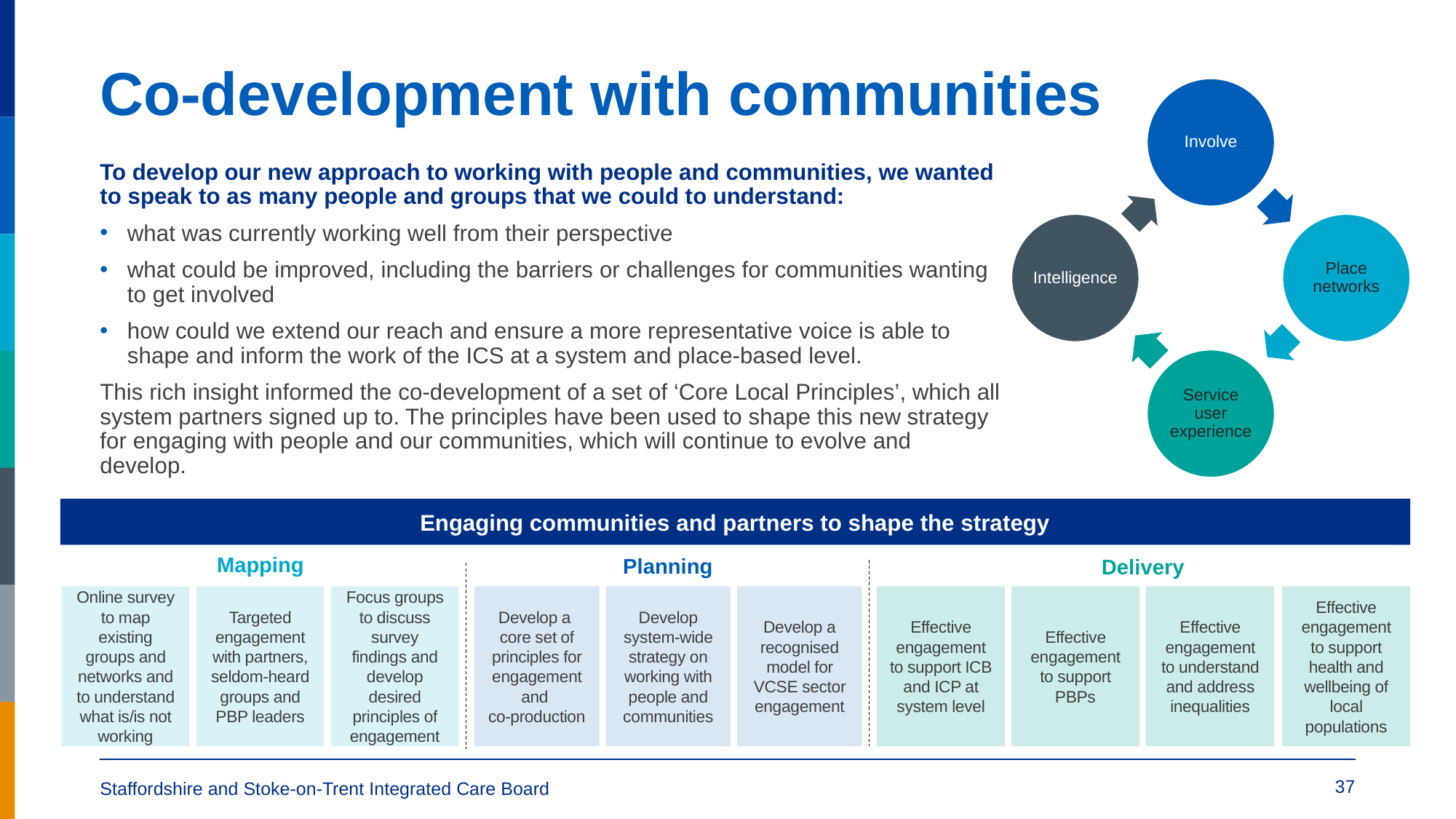

# Co-development with communities
Involve

Place networks

Service user experience

Intelligence

To develop our new approach to working with people and communities, we wanted to speak to as many people and groups that we could to understand:
what was currently working well from their perspective
what could be improved, including the barriers or challenges for communities wanting to get involved
how could we extend our reach and ensure a more representative voice is able to shape and inform the work of the ICS at a system and place-based level.
This rich insight informed the co-development of a set of ‘Core Local Principles’, which all system partners signed up to. The principles have been used to shape this new strategy for engaging with people and our communities, which will continue to evolve and develop.
Engaging communities and partners to shape the strategy
Mapping
Planning
Delivery
Online survey to map existing groups and networks and to understand what is/is not working
Targeted engagement with partners, seldom-heard groups and PBP leaders
Focus groups to discuss survey findings and develop desired principles of engagement
Develop a
core set of principles for engagement and
co-production
Develop system-wide strategy on working with people and communities
Develop a recognised model for VCSE sector engagement
Effective engagement to support ICB and ICP at system level
Effective engagement to support PBPs
Effective engagement to understand and address inequalities
Effective engagement to support health and wellbeing of local populations
37
Staffordshire and Stoke-on-Trent Integrated Care Board